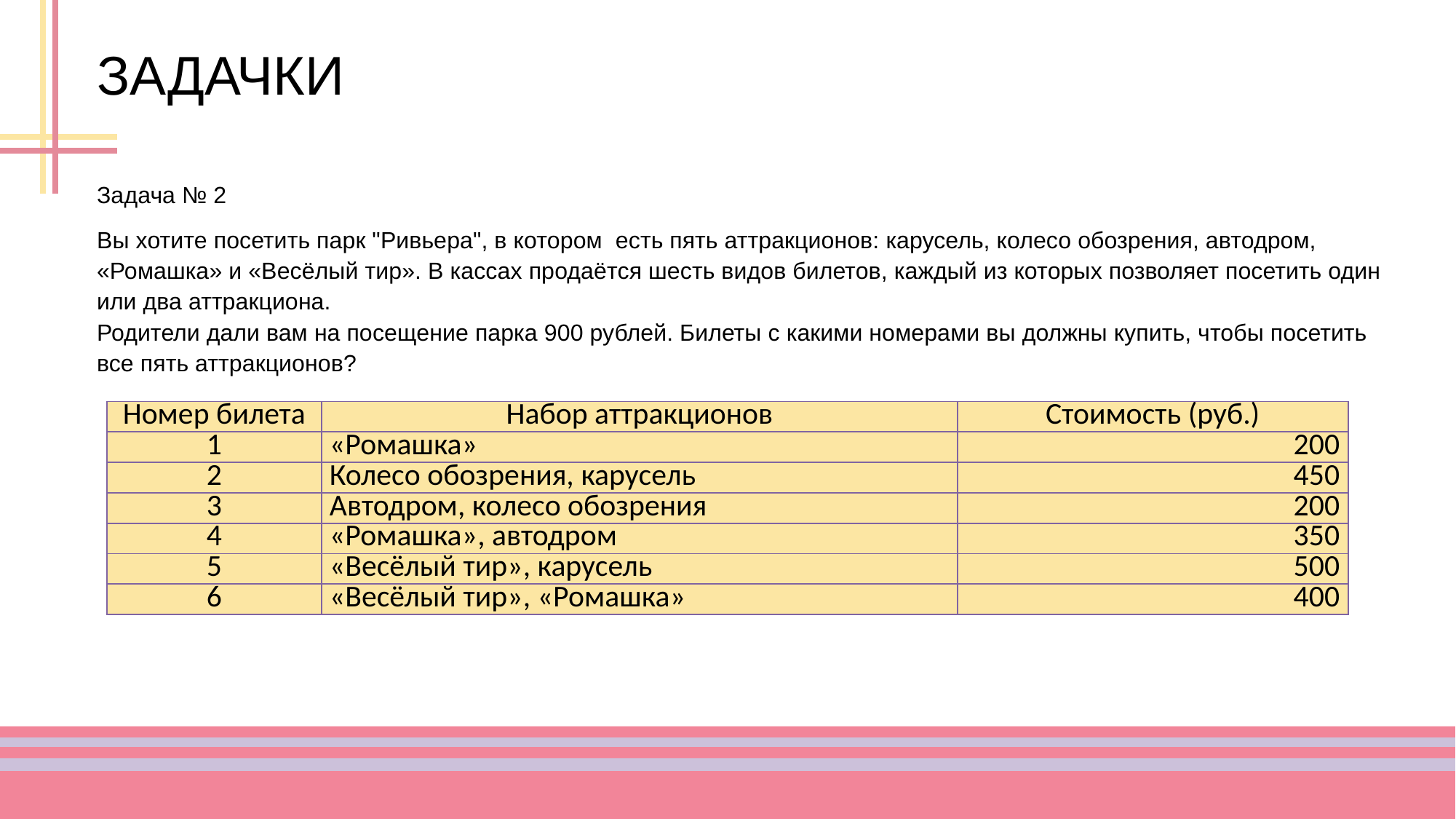

# ЗАДАЧКИ
Задача № 2
Вы хотите посетить парк "Ривьера", в котором  есть пять аттракционов: карусель, колесо обозрения, автодром, «Ромашка» и «Весёлый тир». В кассах продаётся шесть видов билетов, каждый из которых позволяет посетить один или два аттракциона.
Родители дали вам на посещение парка 900 рублей. Билеты с какими номерами вы должны купить, чтобы посетить все пять аттракционов?
| Номер билета | Набор аттракционов | Стоимость (руб.) |
| --- | --- | --- |
| 1 | «Ромашка» | 200 |
| 2 | Колесо обозрения, карусель | 450 |
| 3 | Автодром, колесо обозрения | 200 |
| 4 | «Ромашка», автодром | 350 |
| 5 | «Весёлый тир», карусель | 500 |
| 6 | «Весёлый тир», «Ромашка» | 400 |
33